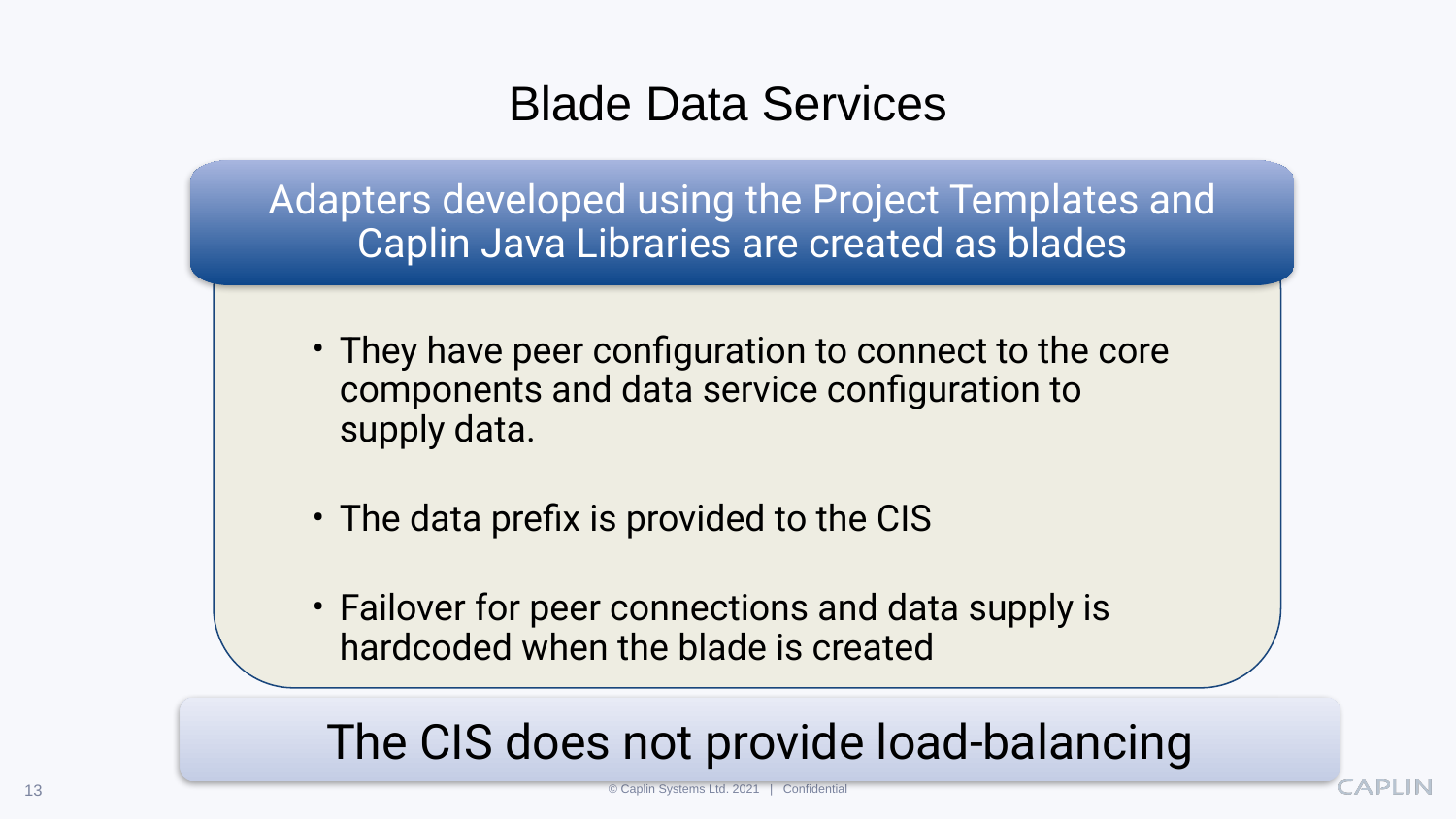

# Blade Data Services
Adapters developed using the Project Templates and Caplin Java Libraries are created as blades
They have peer configuration to connect to the core components and data service configuration to supply data.

The data prefix is provided to the CIS

Failover for peer connections and data supply is hardcoded when the blade is created
The CIS does not provide load-balancing